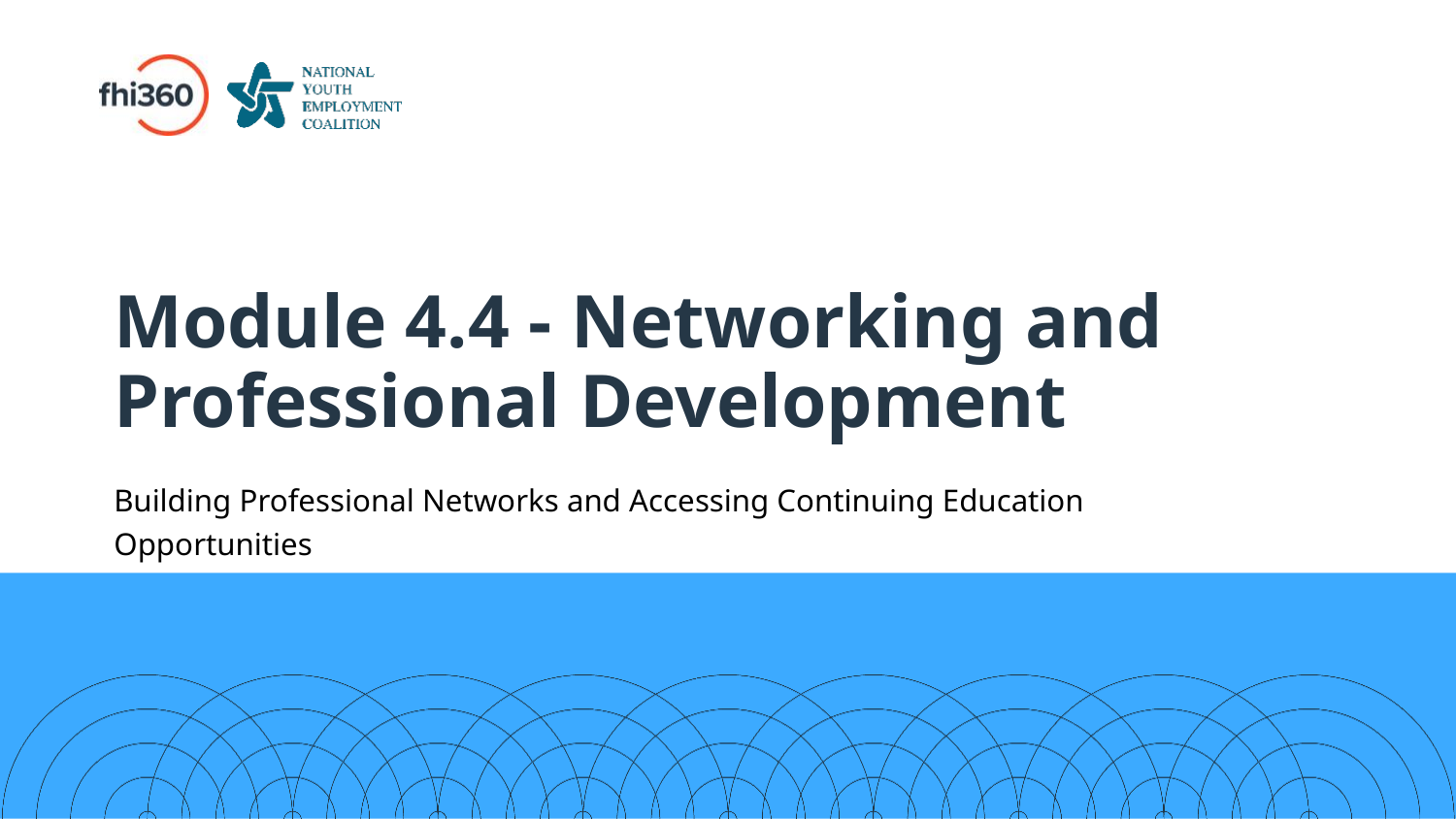

# Module 4.4 - Networking and Professional Development
Building Professional Networks and Accessing Continuing Education Opportunities